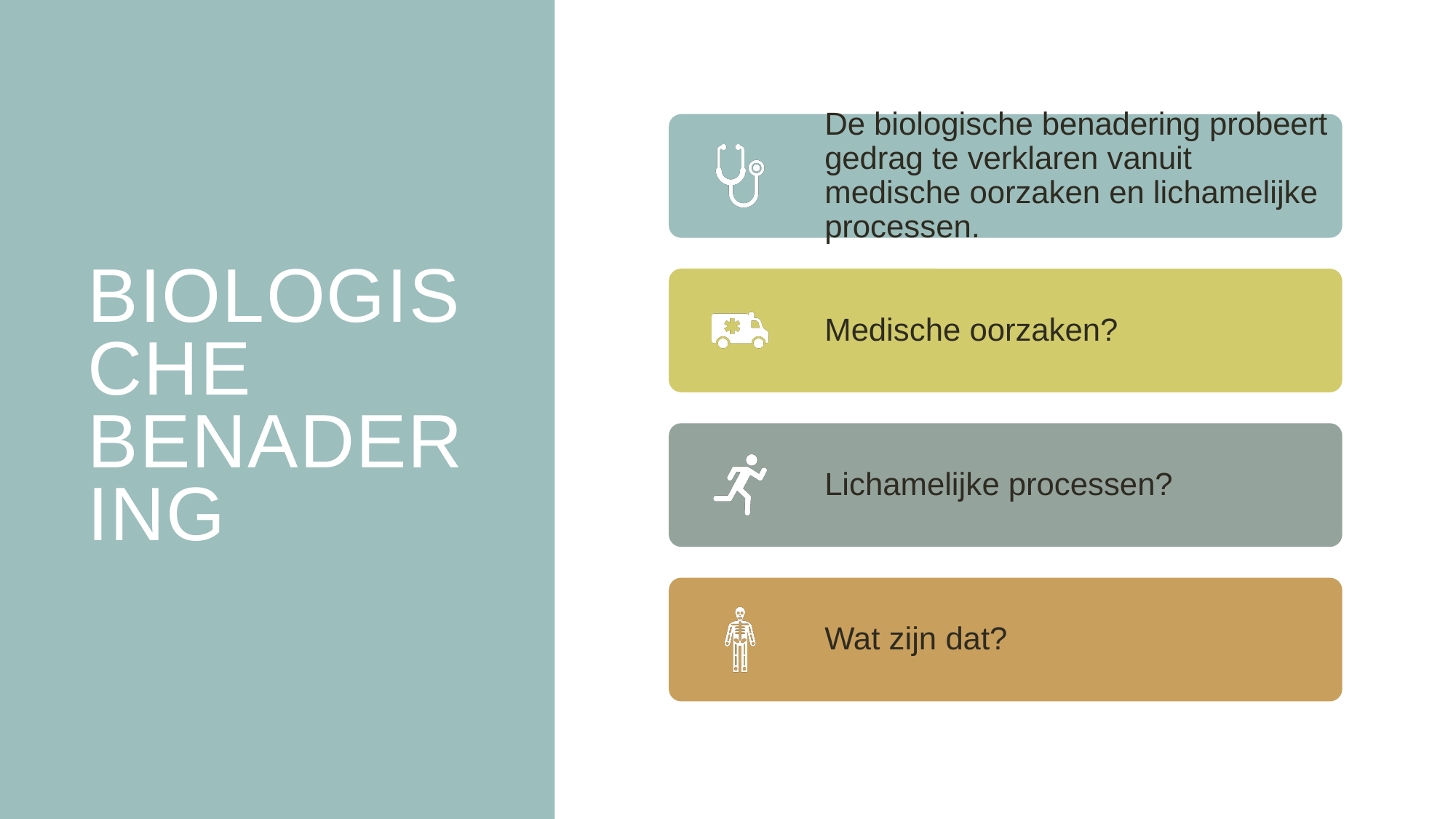

# Biologische benadering
De biologische benadering probeert gedrag te verklaren vanuit medische oorzaken en lichamelijke processen.
Medische oorzaken?
Lichamelijke processen?
Wat zijn dat?